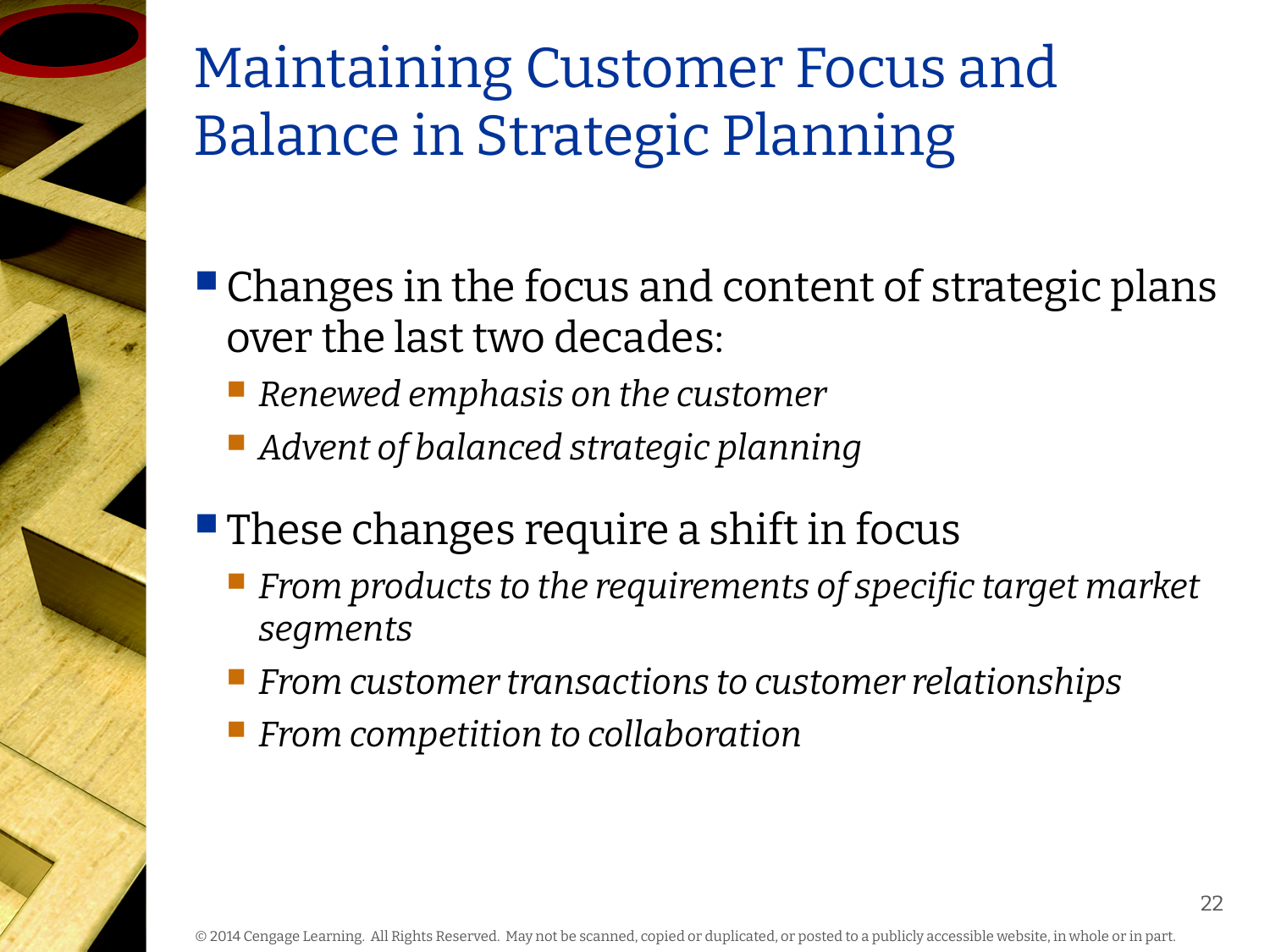

# Maintaining Customer Focus and Balance in Strategic Planning

Changes in the focus and content of strategic plans over the last two decades:
Renewed emphasis on the customer
Advent of balanced strategic planning
These changes require a shift in focus
From products to the requirements of specific target market segments
From customer transactions to customer relationships
From competition to collaboration

22